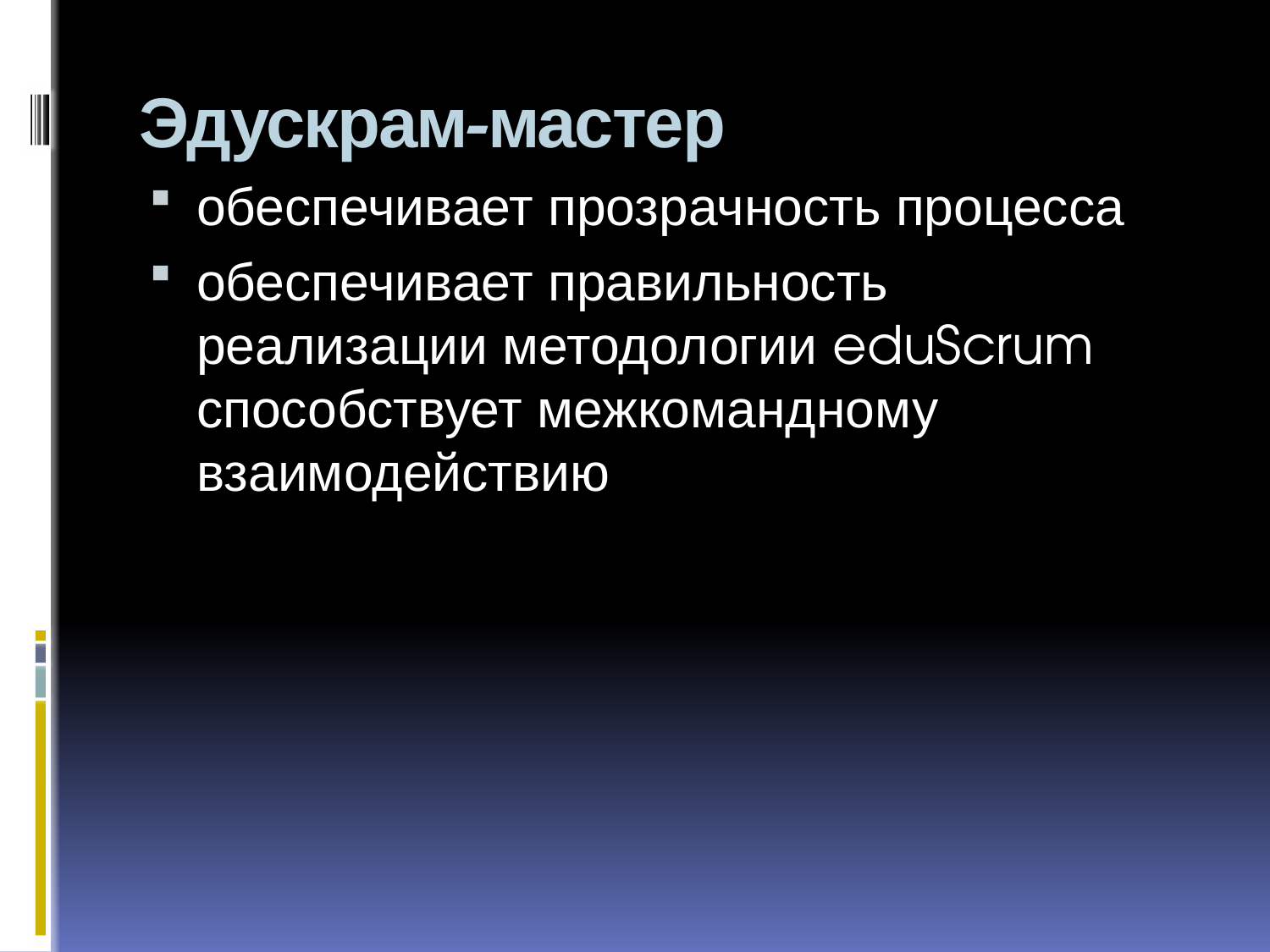

# Эдускрам-мастер
обеспечивает прозрачность процесса
обеспечивает правильность реализации методологии eduScrum способствует межкомандному взаимодействию